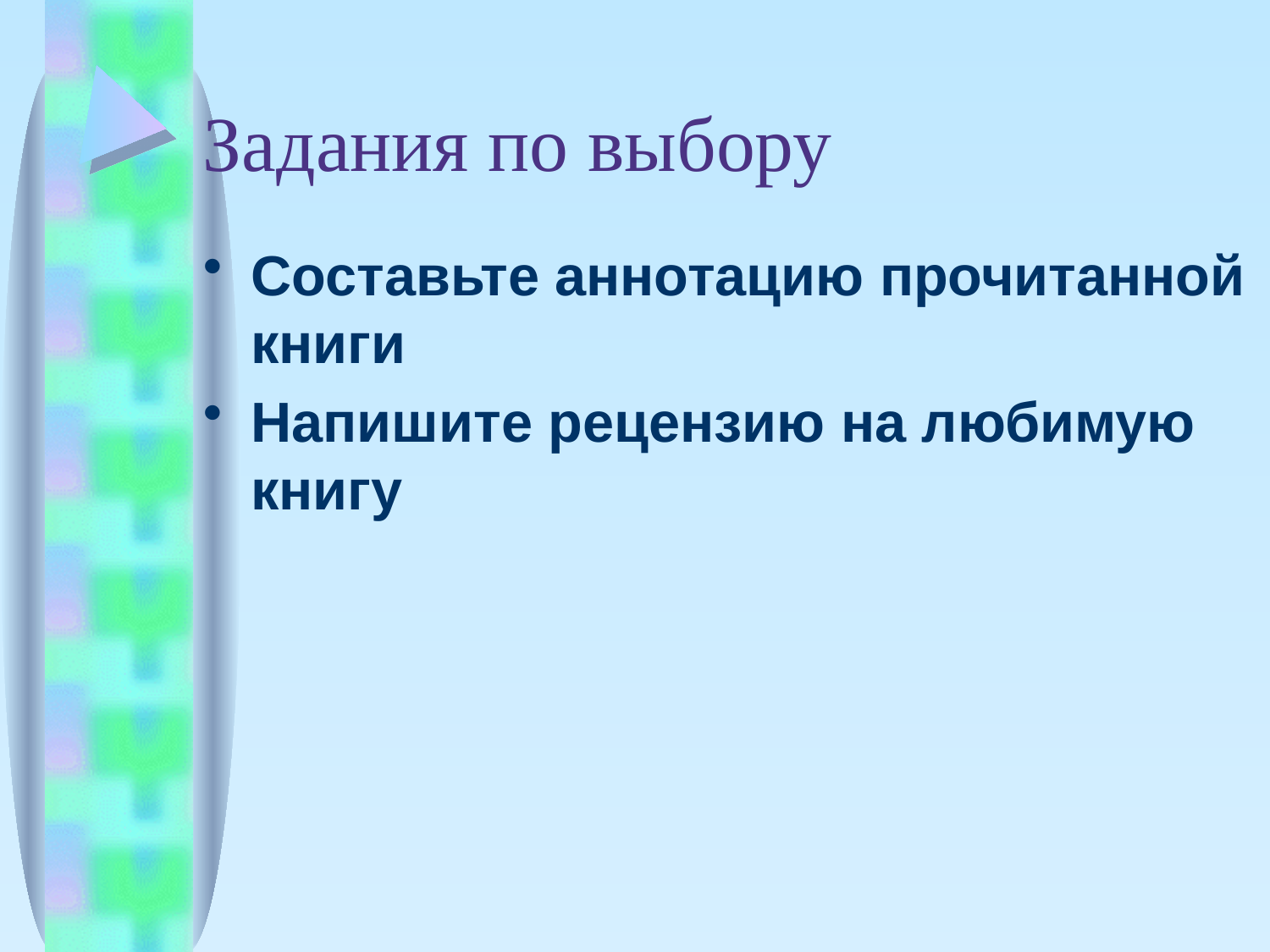

# Задания по выбору
Составьте аннотацию прочитанной книги
Напишите рецензию на любимую книгу